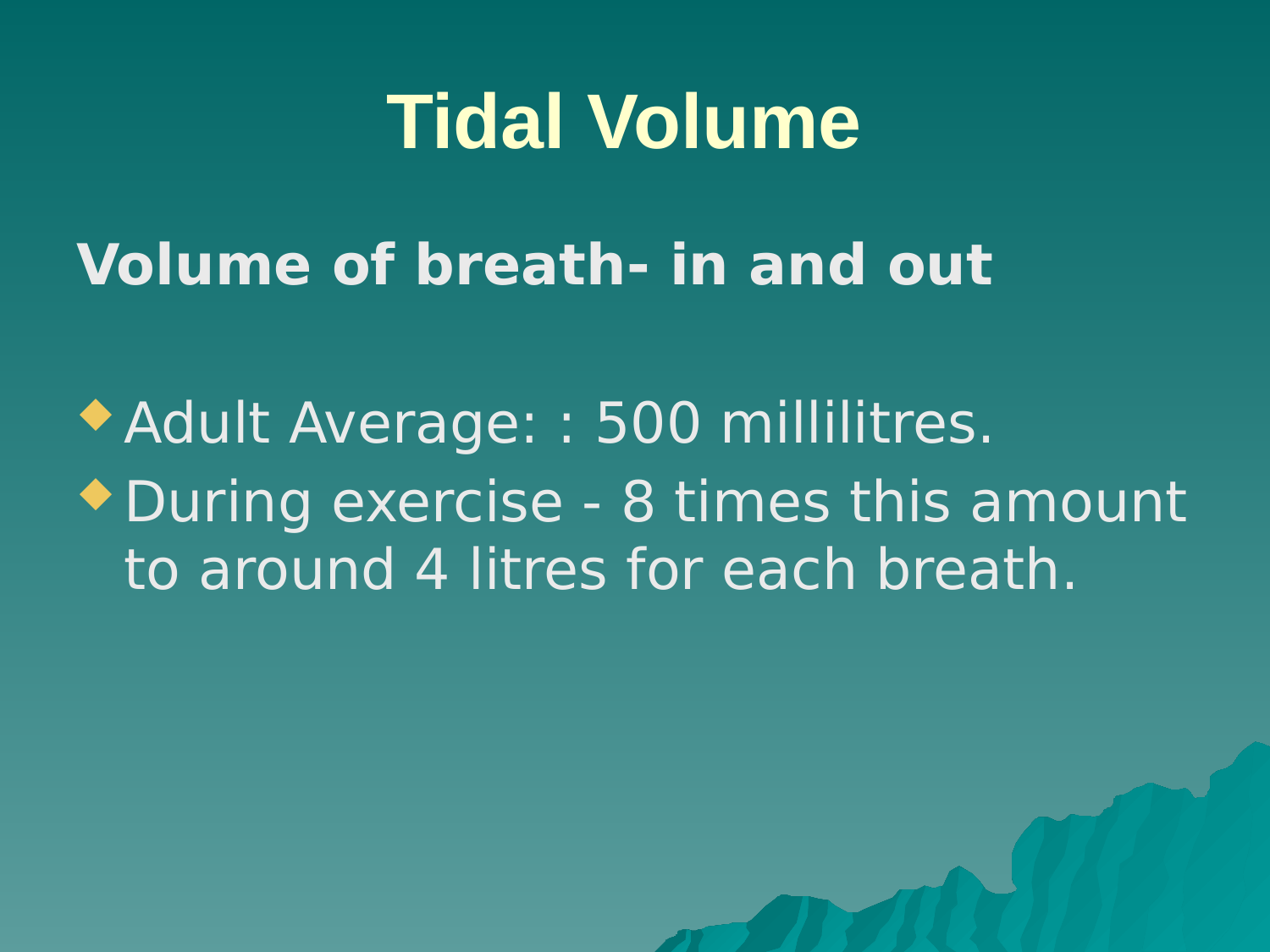

# Tidal Volume
Volume of breath- in and out

Adult Average: : 500 millilitres.
During exercise - 8 times this amount to around 4 litres for each breath.